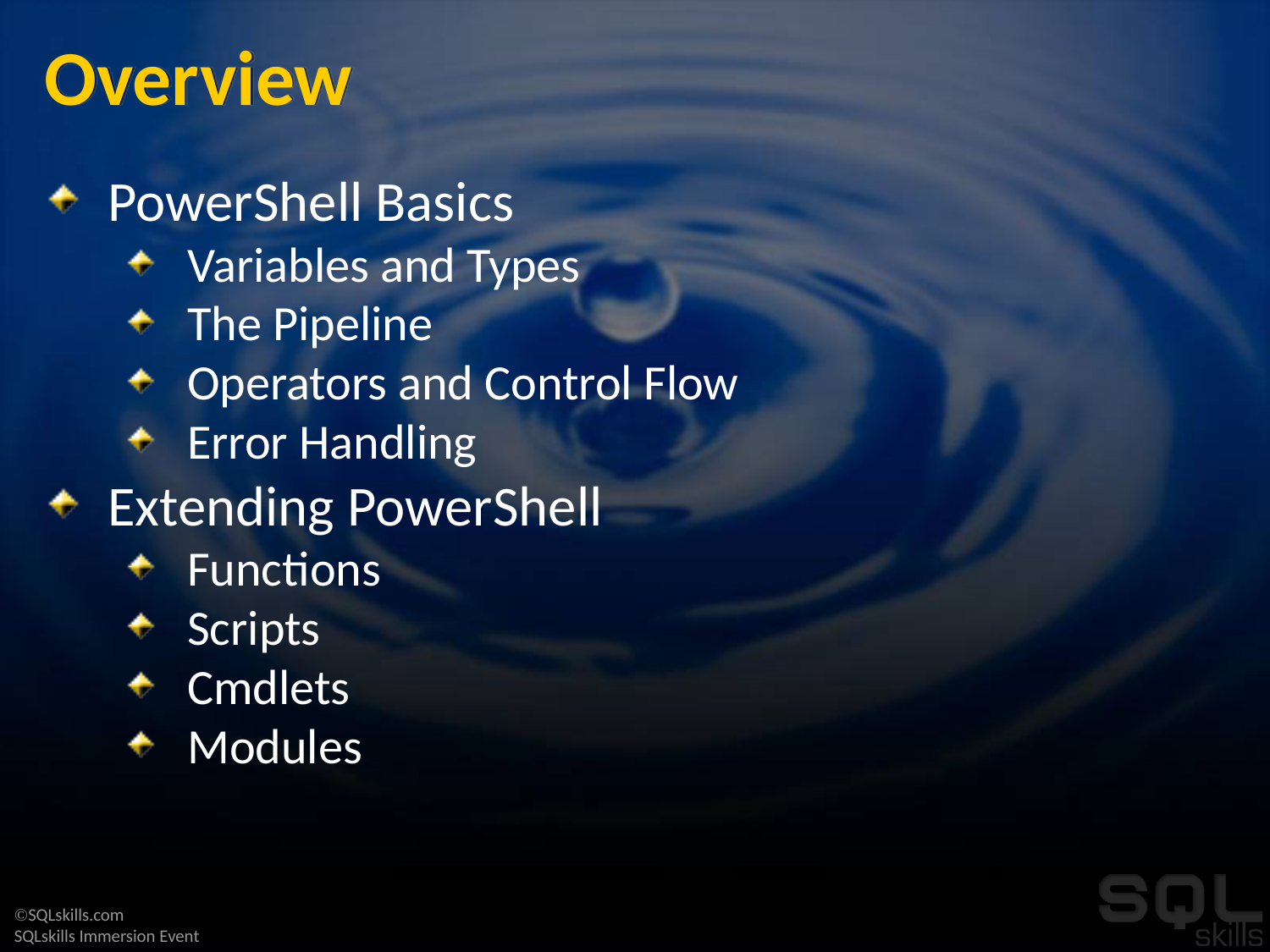

# Overview
PowerShell Basics
Variables and Types
The Pipeline
Operators and Control Flow
Error Handling
Extending PowerShell
Functions
Scripts
Cmdlets
Modules